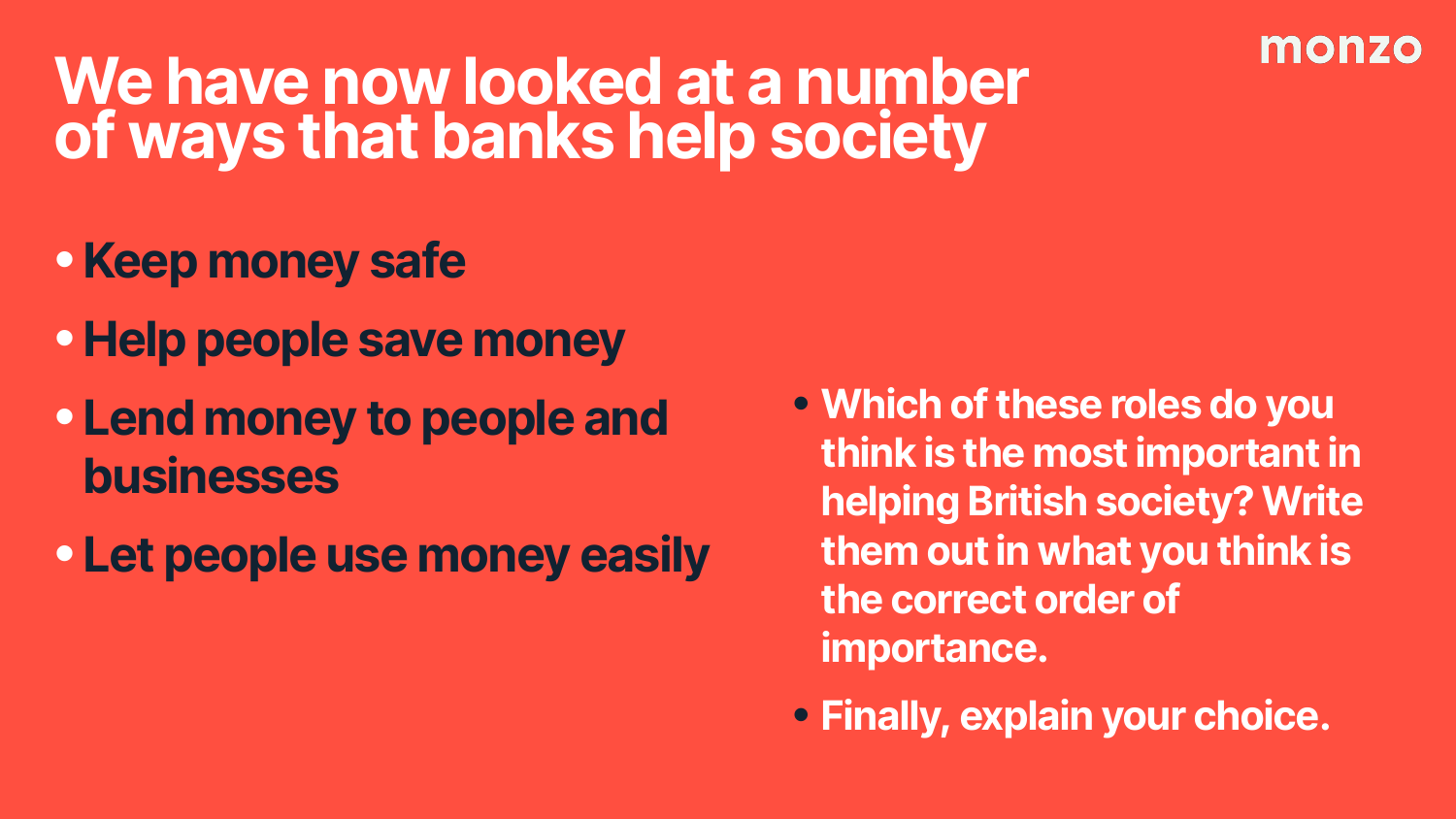

# We have now looked at a number of ways that banks help society
Keep money safe
Help people save money
Lend money to people and businesses
Let people use money easily
Which of these roles do you think is the most important in helping British society? Write them out in what you think is the correct order of importance.
Finally, explain your choice.